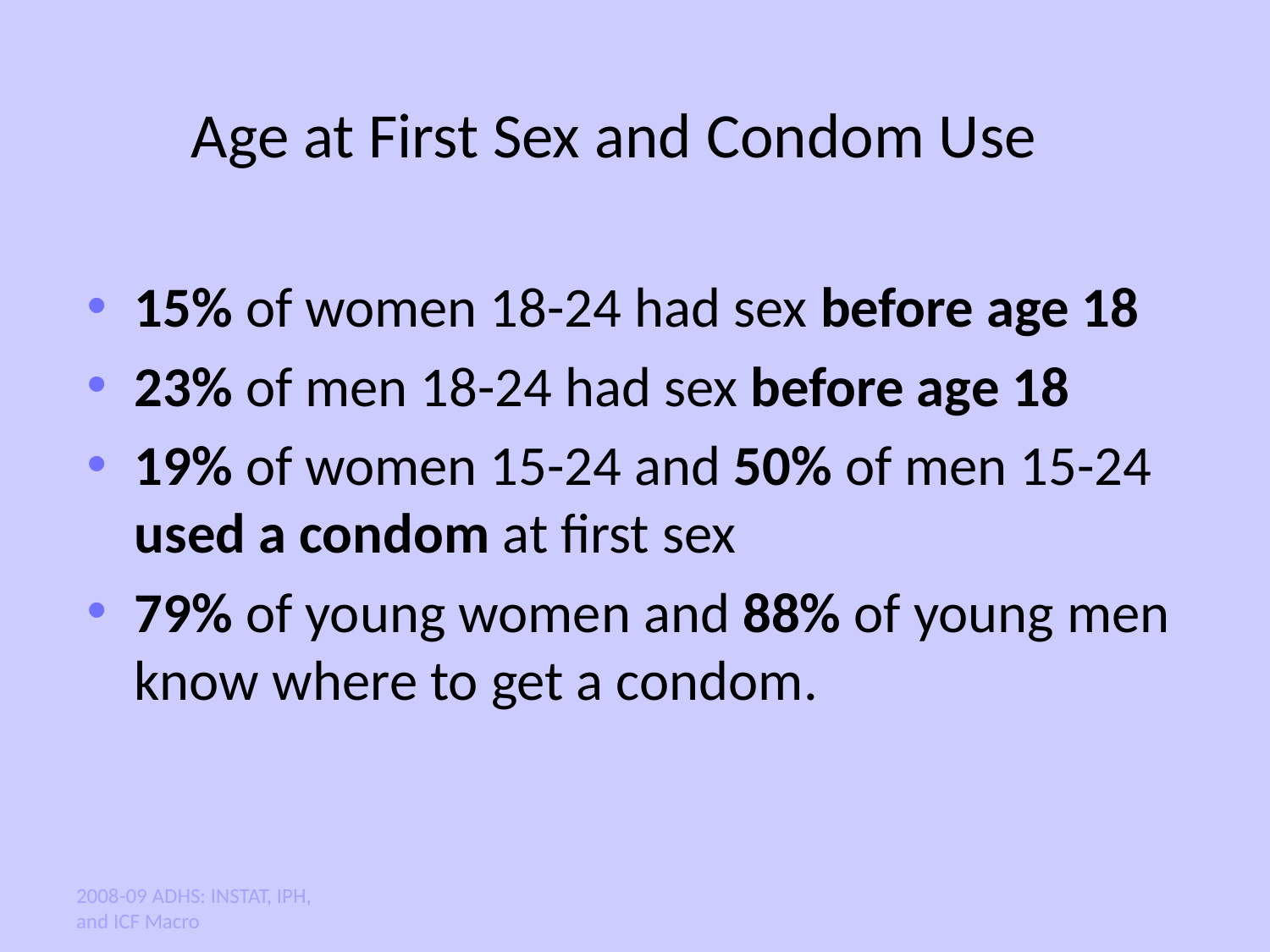

# Age at First Sex and Condom Use
15% of women 18-24 had sex before age 18
23% of men 18-24 had sex before age 18
19% of women 15-24 and 50% of men 15-24 used a condom at first sex
79% of young women and 88% of young men know where to get a condom.

2008-09 ADHS: INSTAT, IPH, and ICF Macro